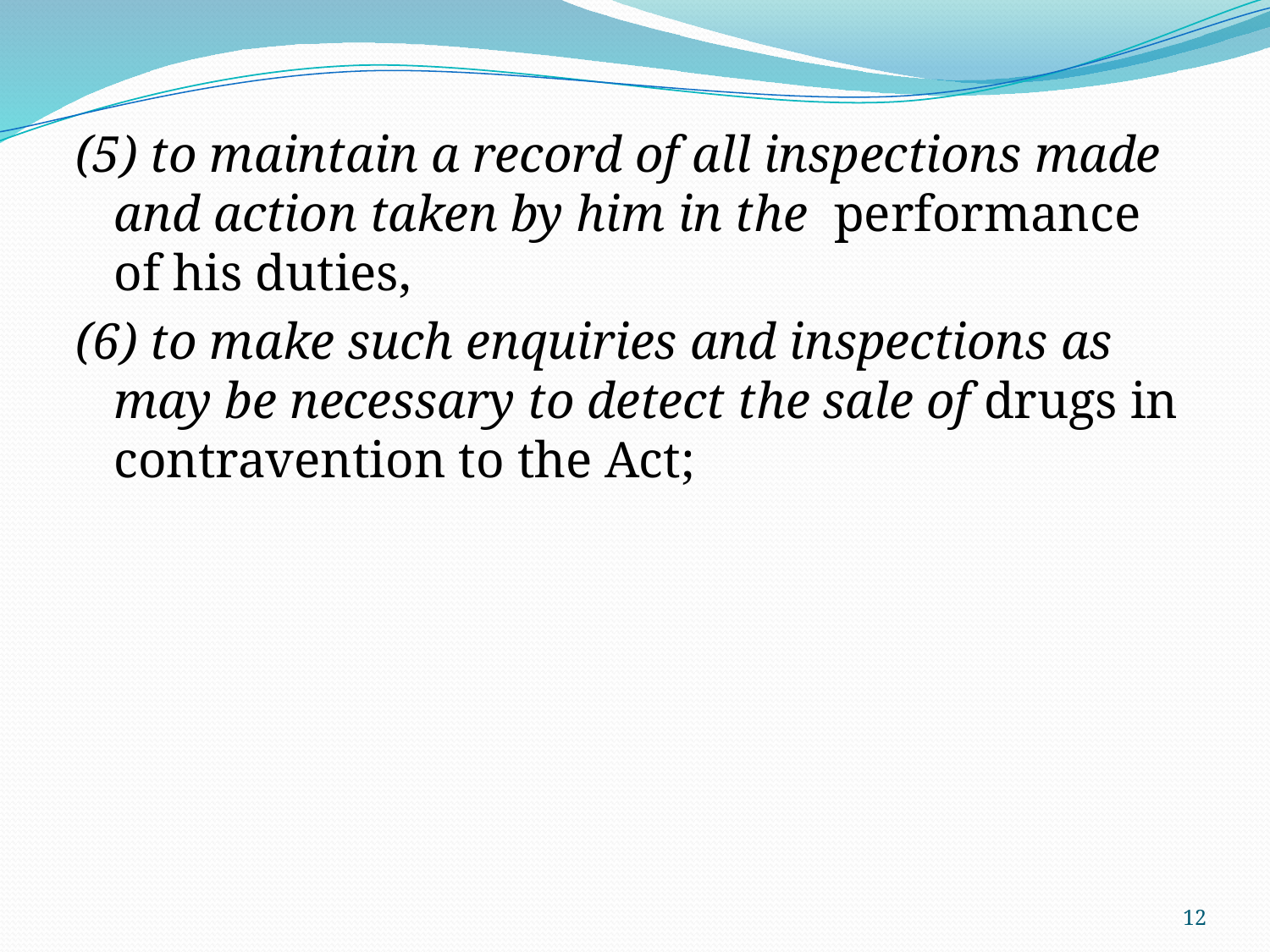

(5) to maintain a record of all inspections made and action taken by him in the  performance of his duties,
(6) to make such enquiries and inspections as may be necessary to detect the sale of drugs in contravention to the Act;

12